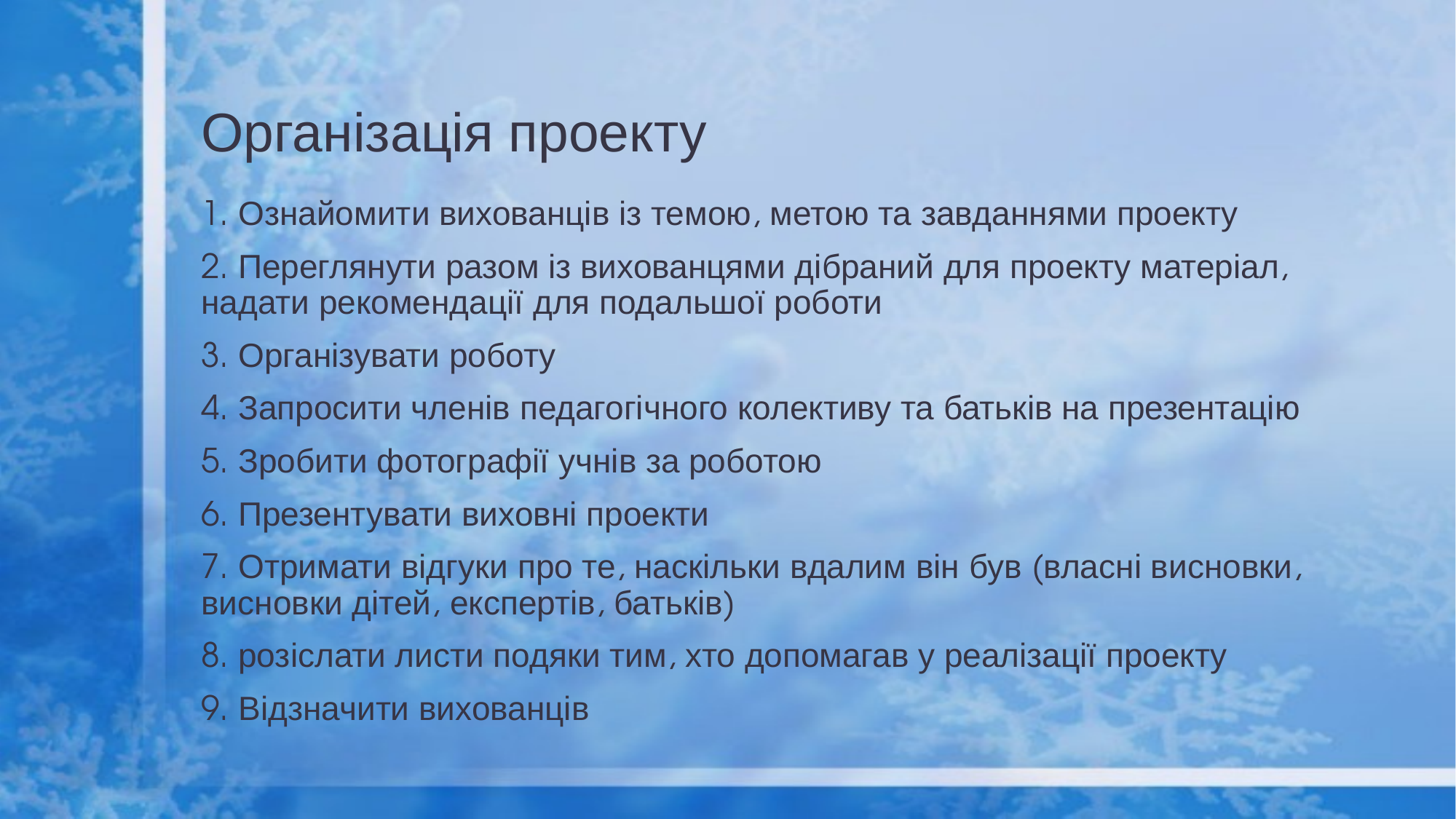

# Організація проекту
1. Ознайомити вихованців із темою, метою та завданнями проекту
2. Переглянути разом із вихованцями дібраний для проекту матеріал, надати рекомендації для подальшої роботи
3. Організувати роботу
4. Запросити членів педагогічного колективу та батьків на презентацію
5. Зробити фотографії учнів за роботою
6. Презентувати виховні проекти
7. Отримати відгуки про те, наскільки вдалим він був (власні висновки, висновки дітей, експертів, батьків)
8. розіслати листи подяки тим, хто допомагав у реалізації проекту
9. Відзначити вихованців